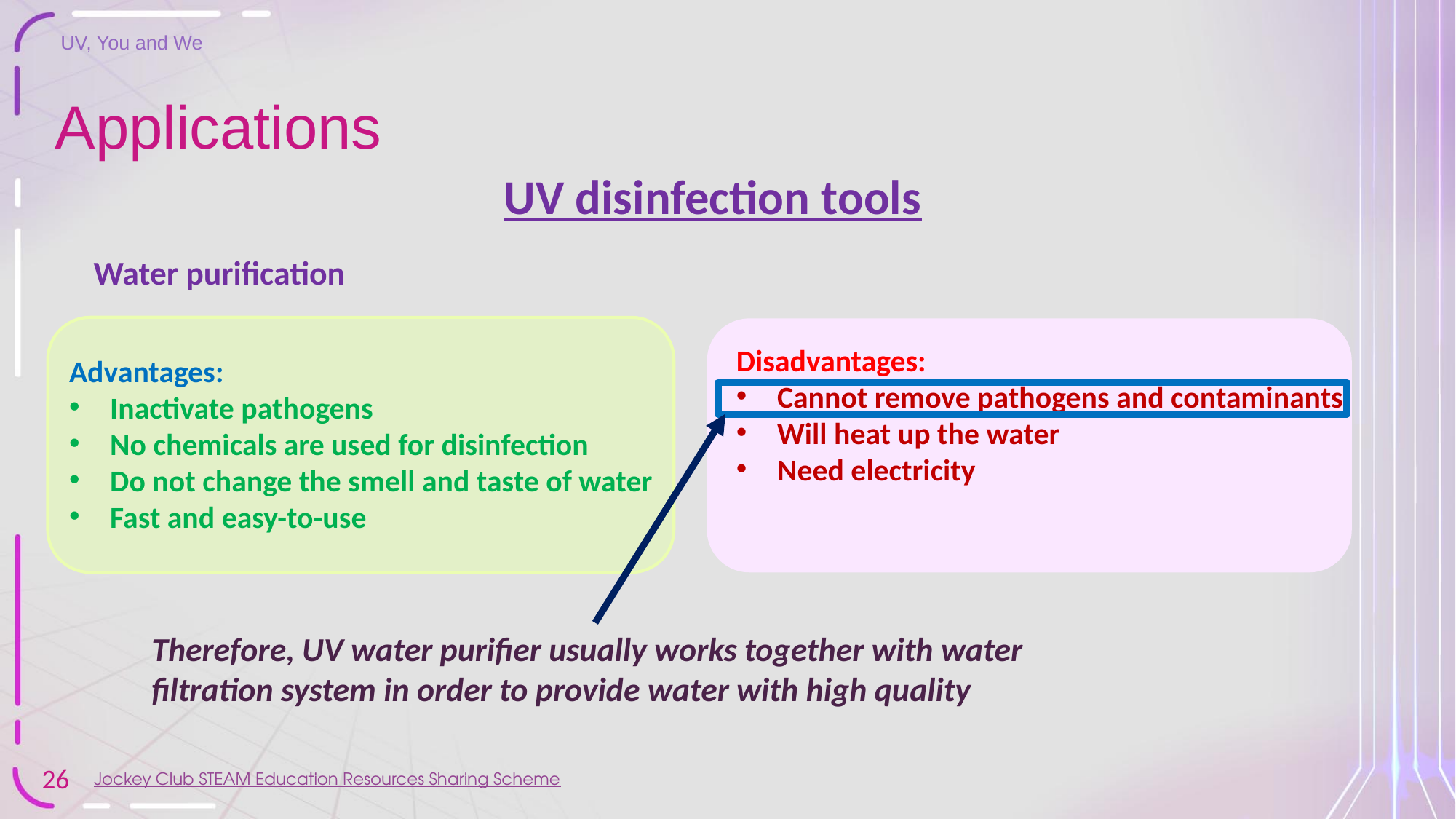

# Applications
UV disinfection tools
Water purification

Disadvantages:
Cannot remove pathogens and contaminants
Will heat up the water
Need electricity
Advantages:
Inactivate pathogens
No chemicals are used for disinfection
Do not change the smell and taste of water
Fast and easy-to-use

Therefore, UV water purifier usually works together with water filtration system in order to provide water with high quality